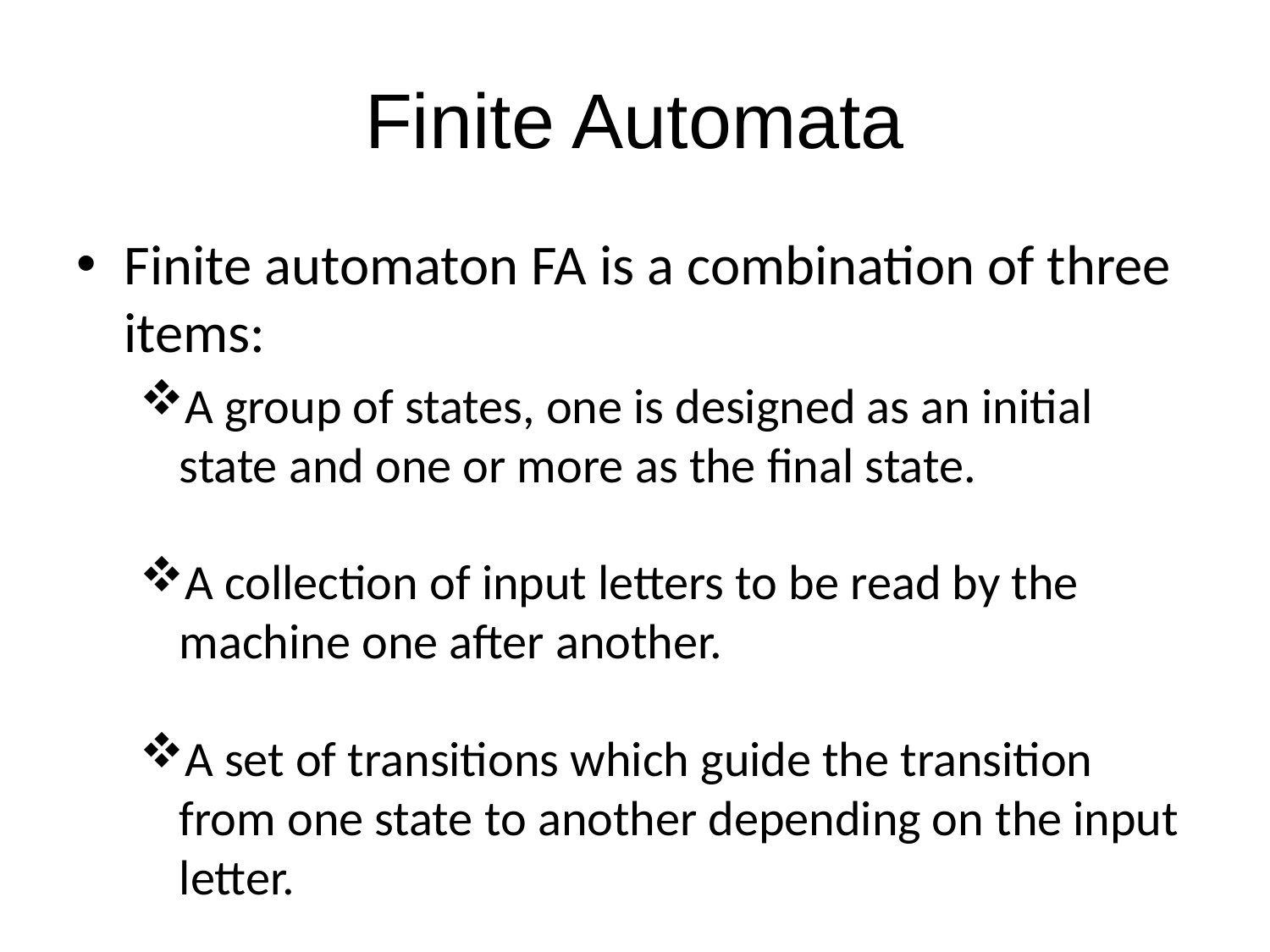

# Finite Automata
Finite automaton FA is a combination of three items:
A group of states, one is designed as an initial state and one or more as the final state.

A collection of input letters to be read by the machine one after another.

A set of transitions which guide the transition from one state to another depending on the input letter.